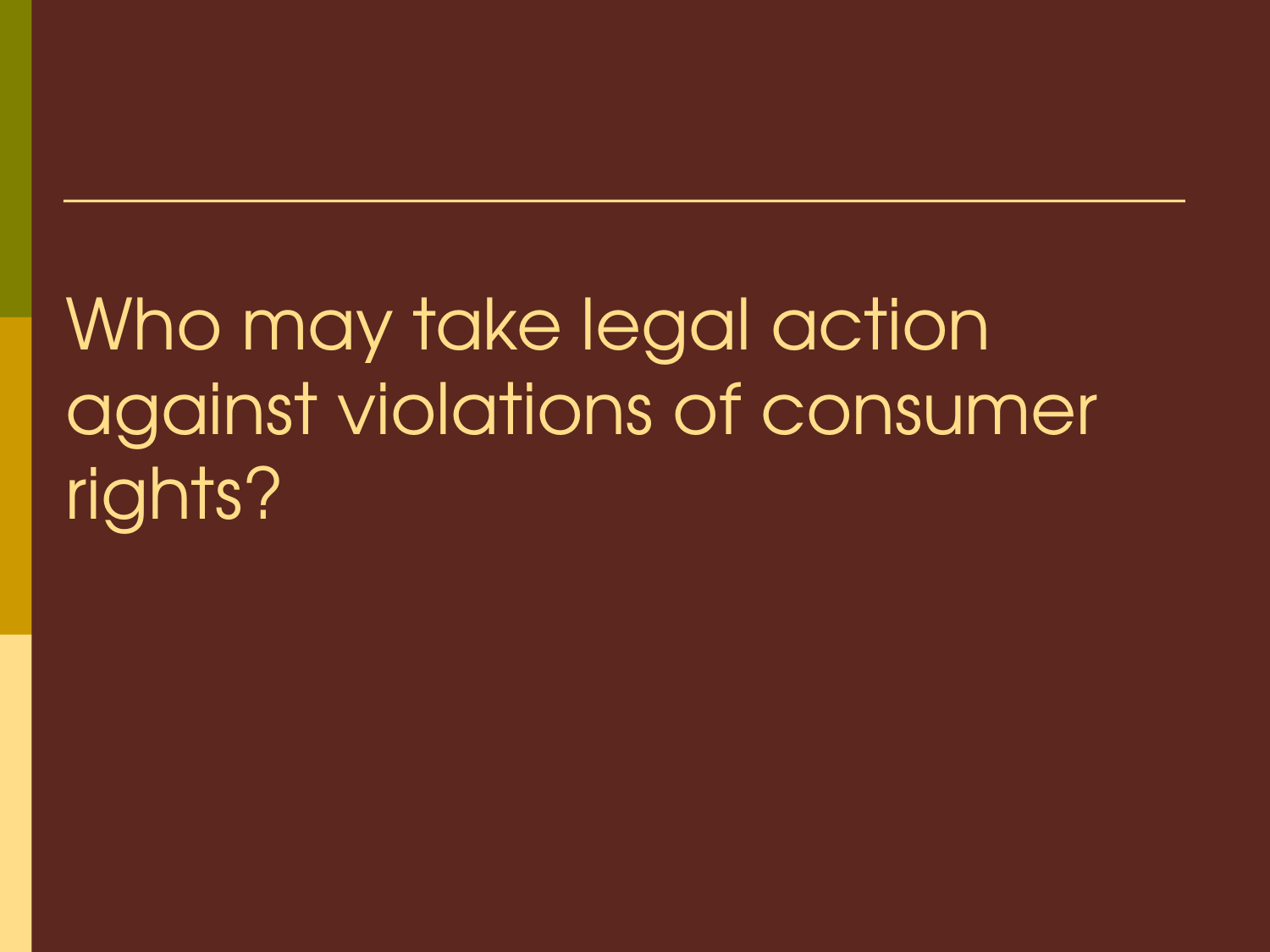

# Who may take legal action against violations of consumer rights?